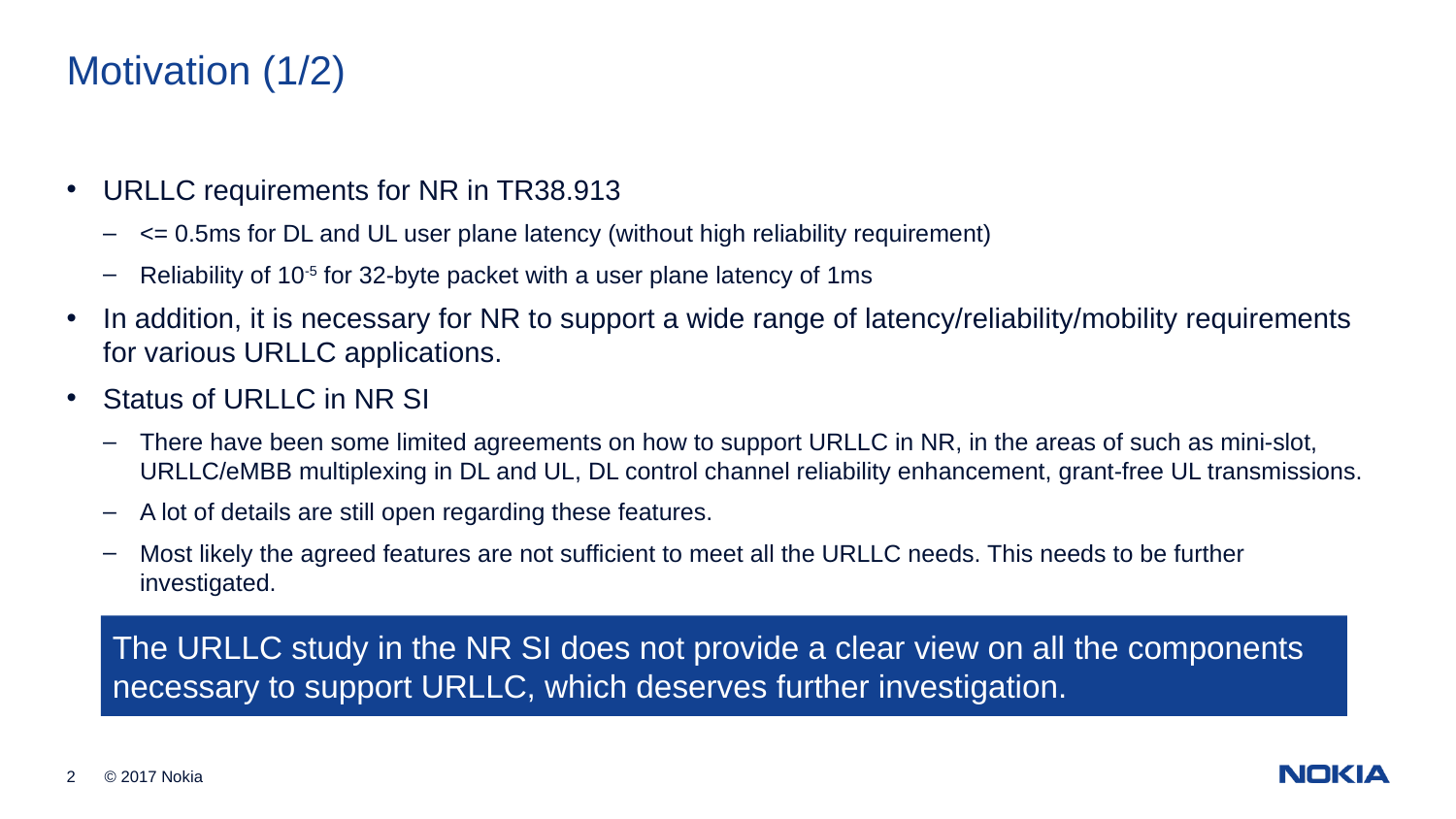

Motivation (1/2)

URLLC requirements for NR in TR38.913
<= 0.5ms for DL and UL user plane latency (without high reliability requirement)
Reliability of 10-5 for 32-byte packet with a user plane latency of 1ms
In addition, it is necessary for NR to support a wide range of latency/reliability/mobility requirements for various URLLC applications.
Status of URLLC in NR SI
There have been some limited agreements on how to support URLLC in NR, in the areas of such as mini-slot, URLLC/eMBB multiplexing in DL and UL, DL control channel reliability enhancement, grant-free UL transmissions.
A lot of details are still open regarding these features.
Most likely the agreed features are not sufficient to meet all the URLLC needs. This needs to be further investigated.

The URLLC study in the NR SI does not provide a clear view on all the components necessary to support URLLC, which deserves further investigation.